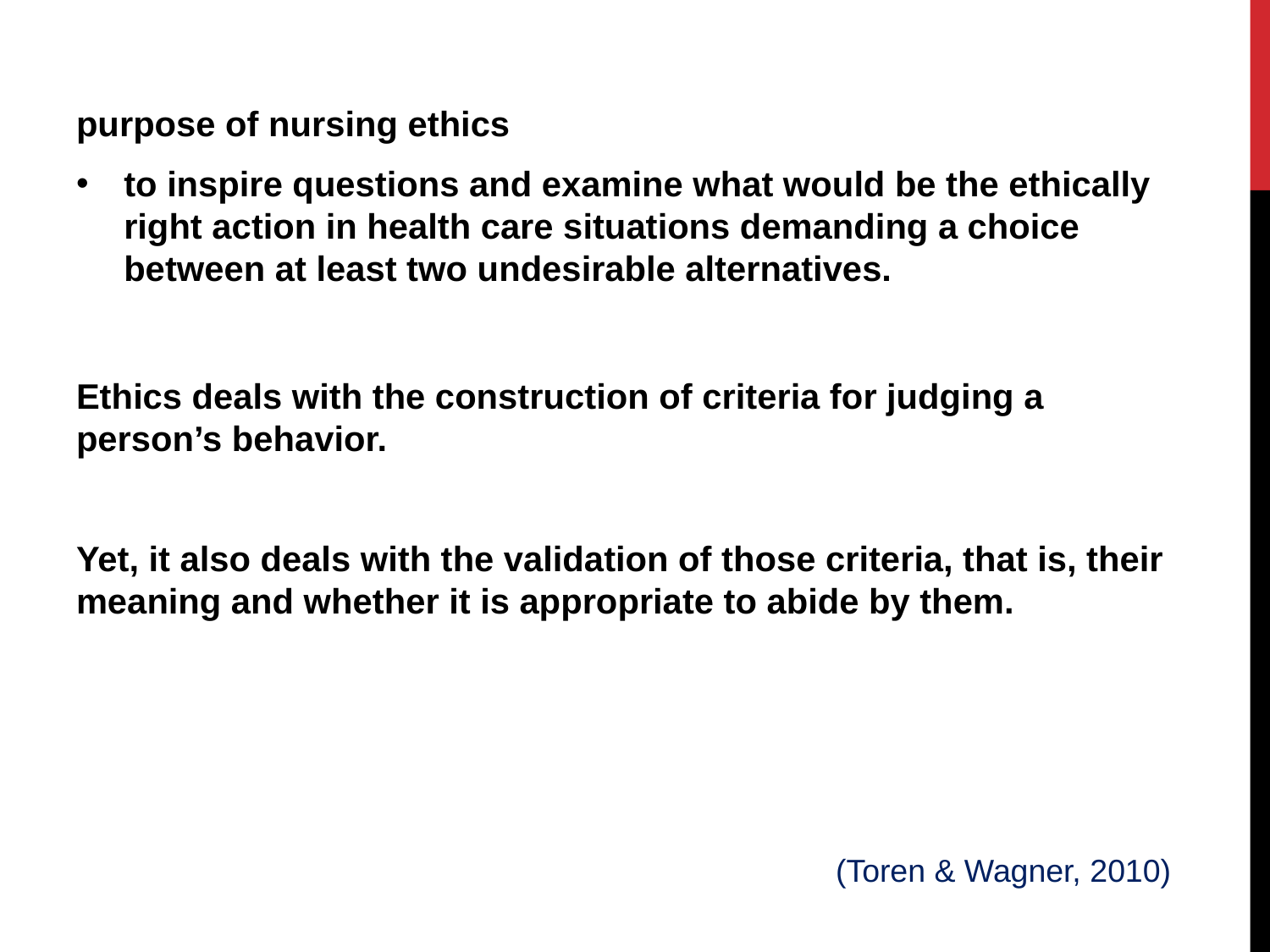

purpose of nursing ethics
to inspire questions and examine what would be the ethically right action in health care situations demanding a choice between at least two undesirable alternatives.

Ethics deals with the construction of criteria for judging a person’s behavior.

Yet, it also deals with the validation of those criteria, that is, their meaning and whether it is appropriate to abide by them.
(Toren & Wagner, 2010)